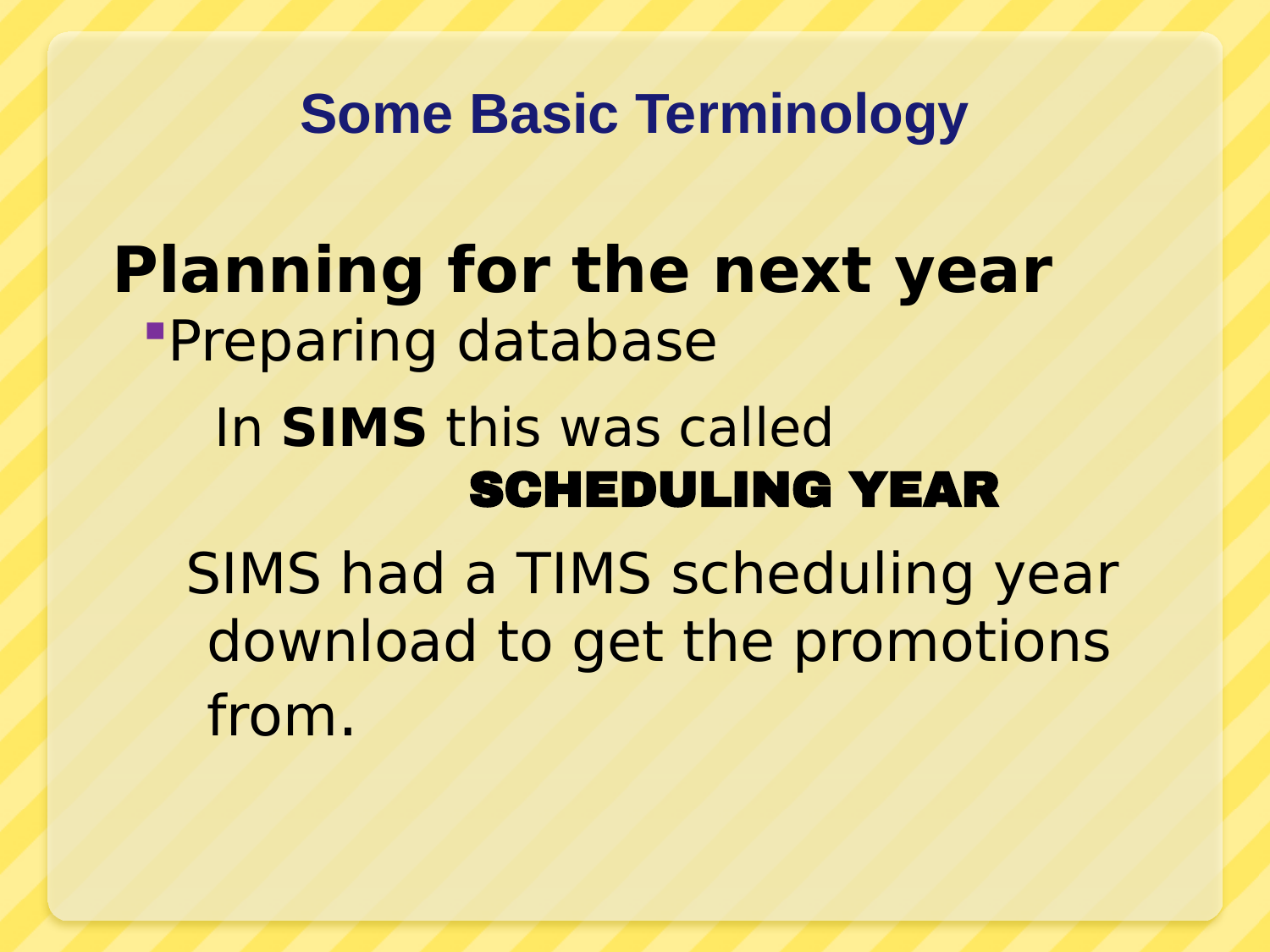

# Some Basic Terminology
Planning for the next year
Preparing database
In SIMS this was called
		SCHEDULING YEAR
SIMS had a TIMS scheduling year download to get the promotions from.